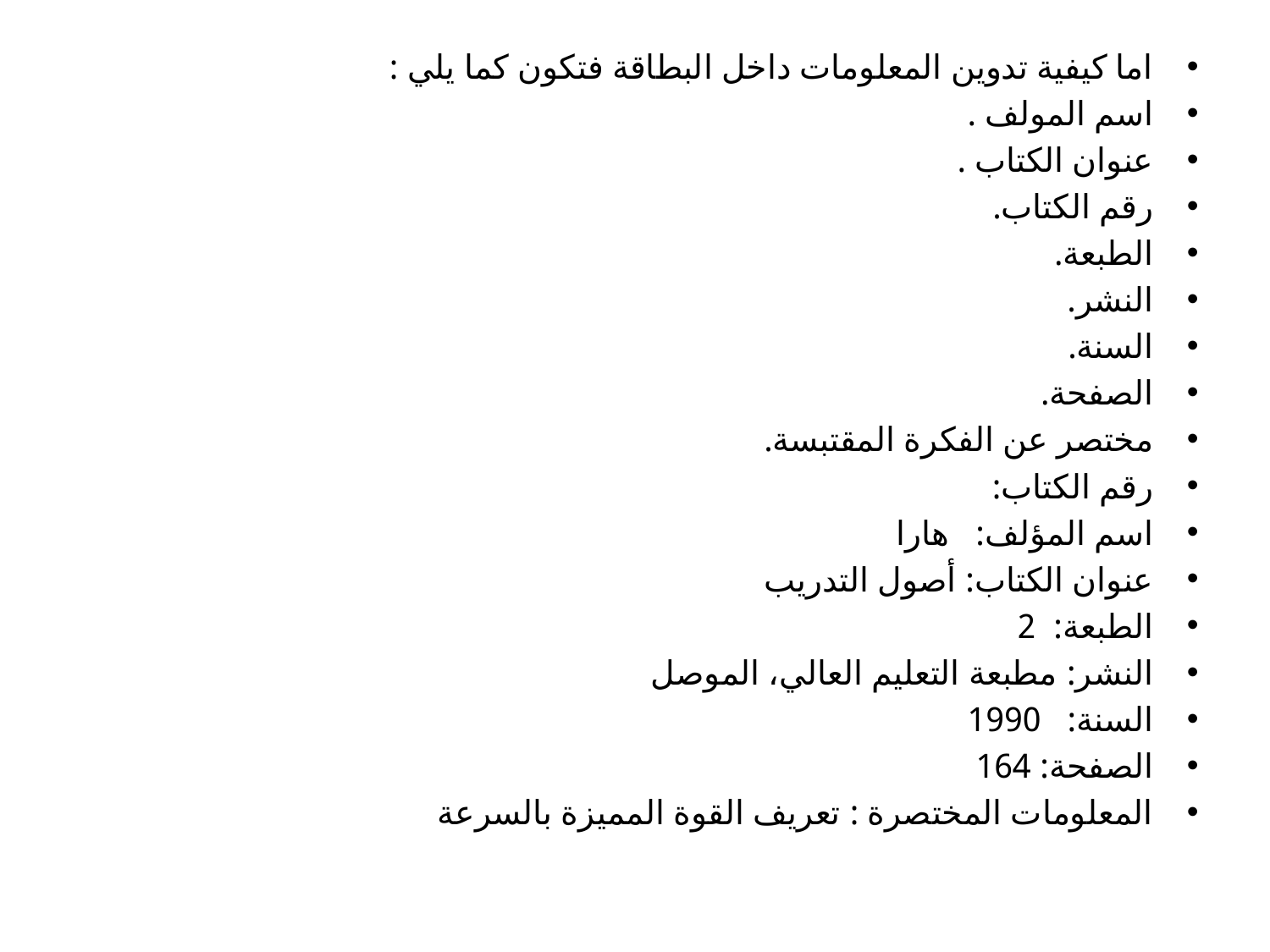

اما كيفية تدوين المعلومات داخل البطاقة فتكون كما يلي :
اسم المولف .
عنوان الكتاب .
رقم الكتاب.
الطبعة.
النشر.
السنة.
الصفحة.
مختصر عن الفكرة المقتبسة.
رقم الكتاب:
اسم المؤلف:   هارا
عنوان الكتاب: أصول التدريب
الطبعة:  2
النشر: مطبعة التعليم العالي، الموصل
السنة:   1990
الصفحة: 164
المعلومات المختصرة : تعريف القوة المميزة بالسرعة